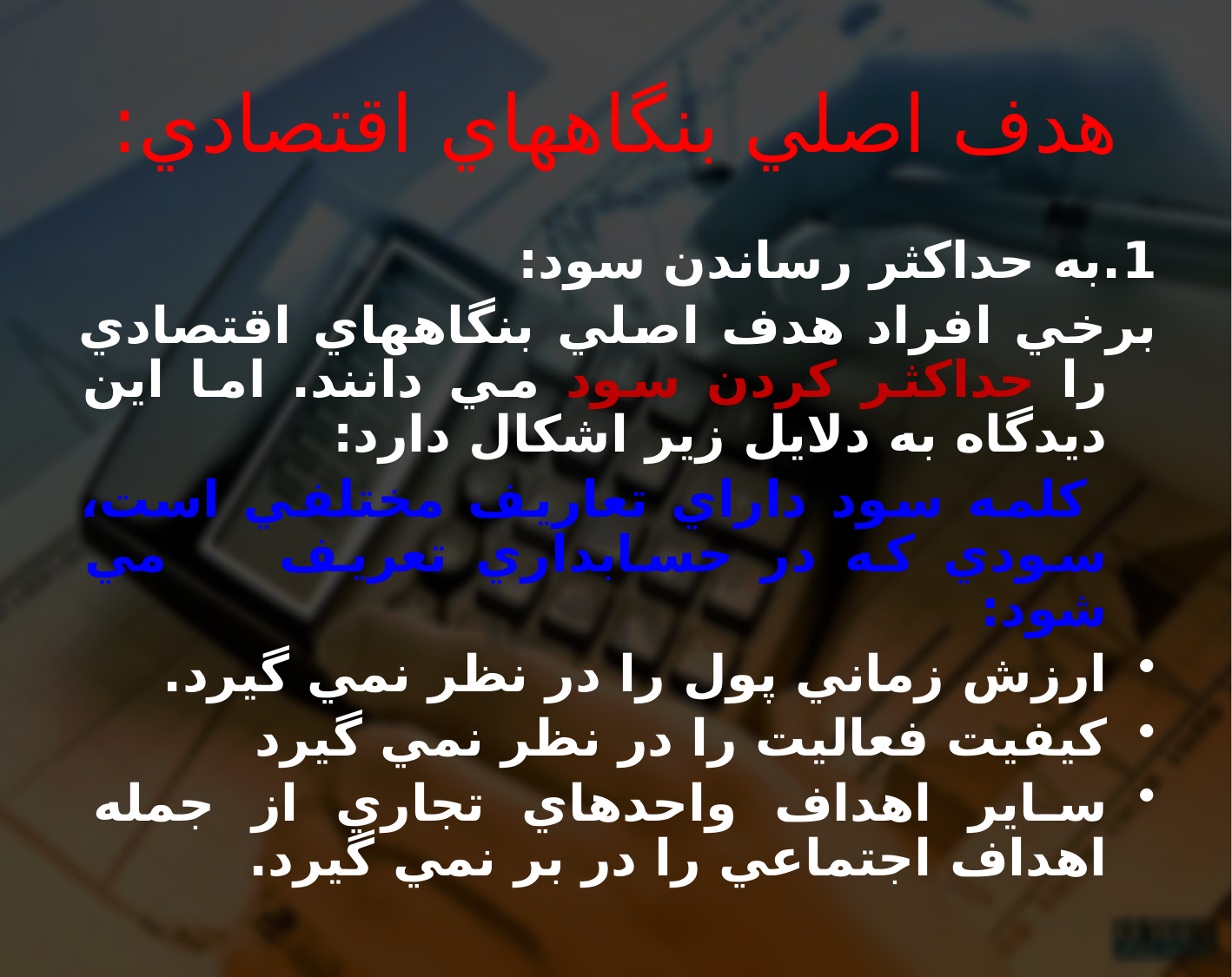

# هدف اصلي بنگاههاي اقتصادي:
1.به حداکثر رساندن سود:
برخي افراد هدف اصلي بنگاههاي اقتصادي را حداکثر کردن سود مي دانند. اما اين ديدگاه به دلايل زير اشكال دارد:
   كلمه سود داراي تعاريف مختلفي است، سودي كه در حسابداري تعريف    مي شود:
ارزش زماني پول را در نظر نمي گيرد.
كيفيت فعاليت را در نظر نمي گيرد
ساير اهداف واحدهاي تجاري از جمله اهداف اجتماعي را در بر نمي گيرد.